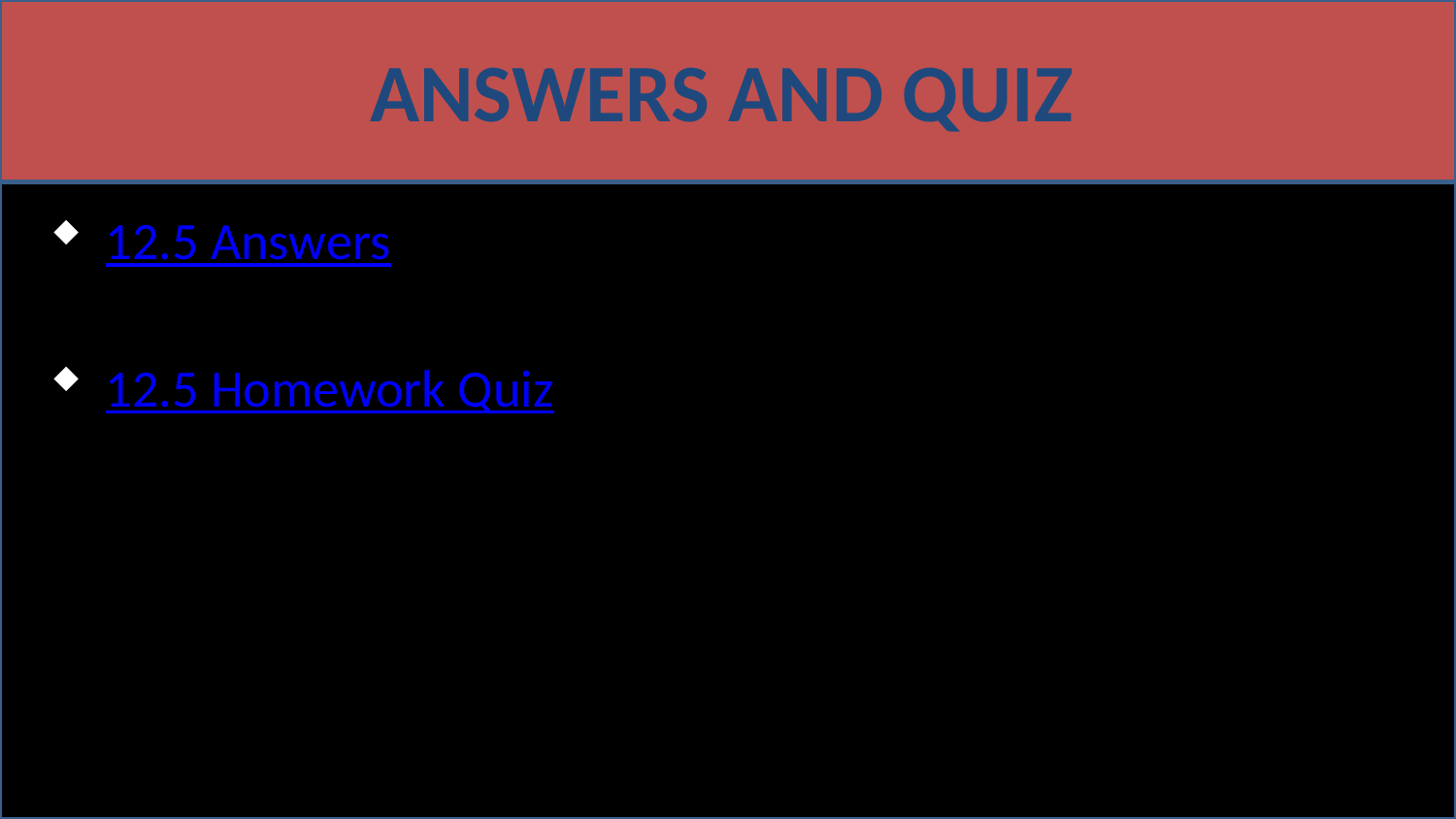

# Answers and Quiz
12.5 Answers

12.5 Homework Quiz